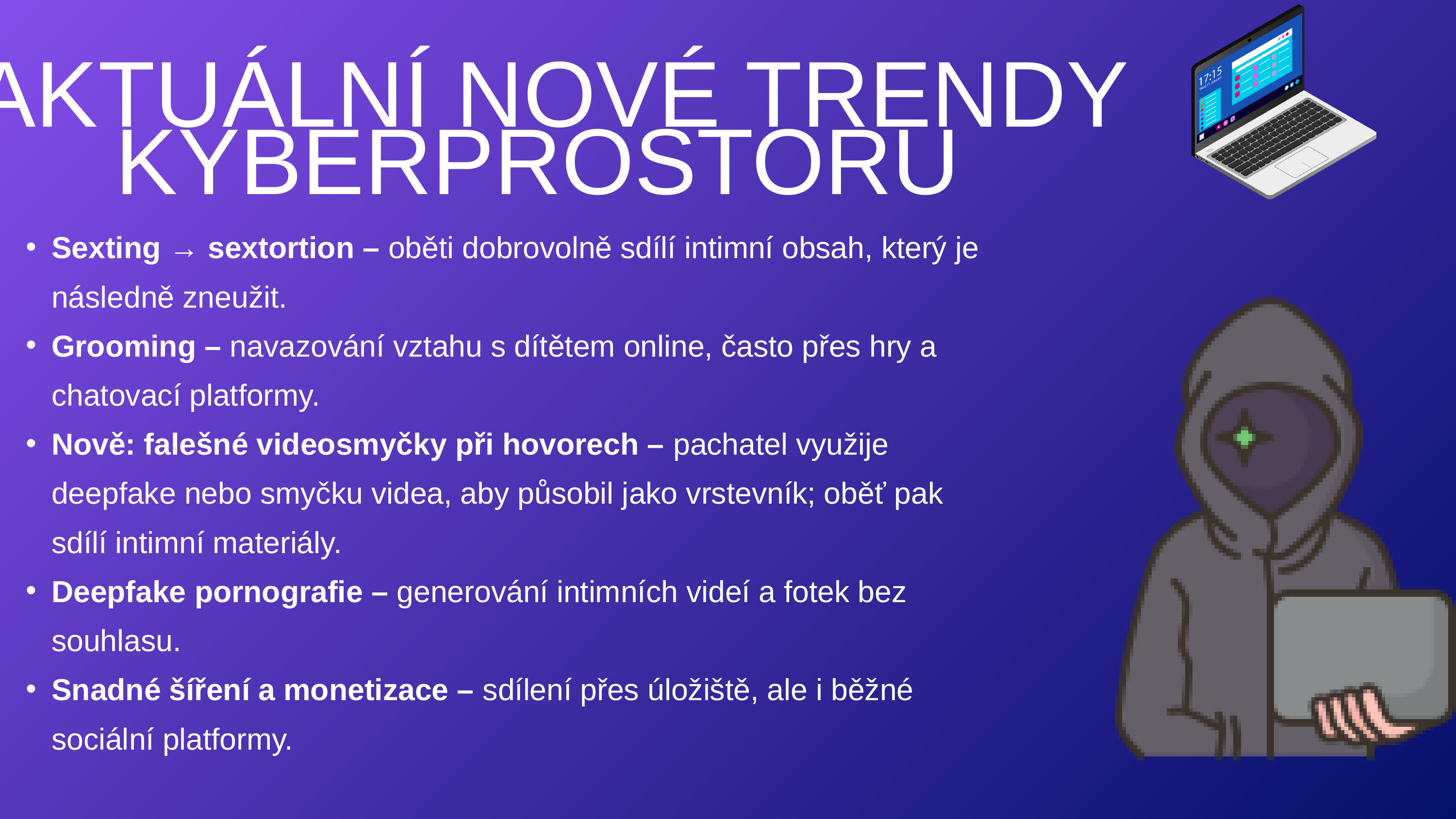

AKTUÁLNÍ NOVÉ TRENDY KYBERPROSTORU
Sexting → sextortion – oběti dobrovolně sdílí intimní obsah, který je následně zneužit.
Grooming – navazování vztahu s dítětem online, často přes hry a chatovací platformy.
Nově: falešné videosmyčky při hovorech – pachatel využije deepfake nebo smyčku videa, aby působil jako vrstevník; oběť pak sdílí intimní materiály.
Deepfake pornografie – generování intimních videí a fotek bez souhlasu.
Snadné šíření a monetizace – sdílení přes úložiště, ale i běžné sociální platformy.